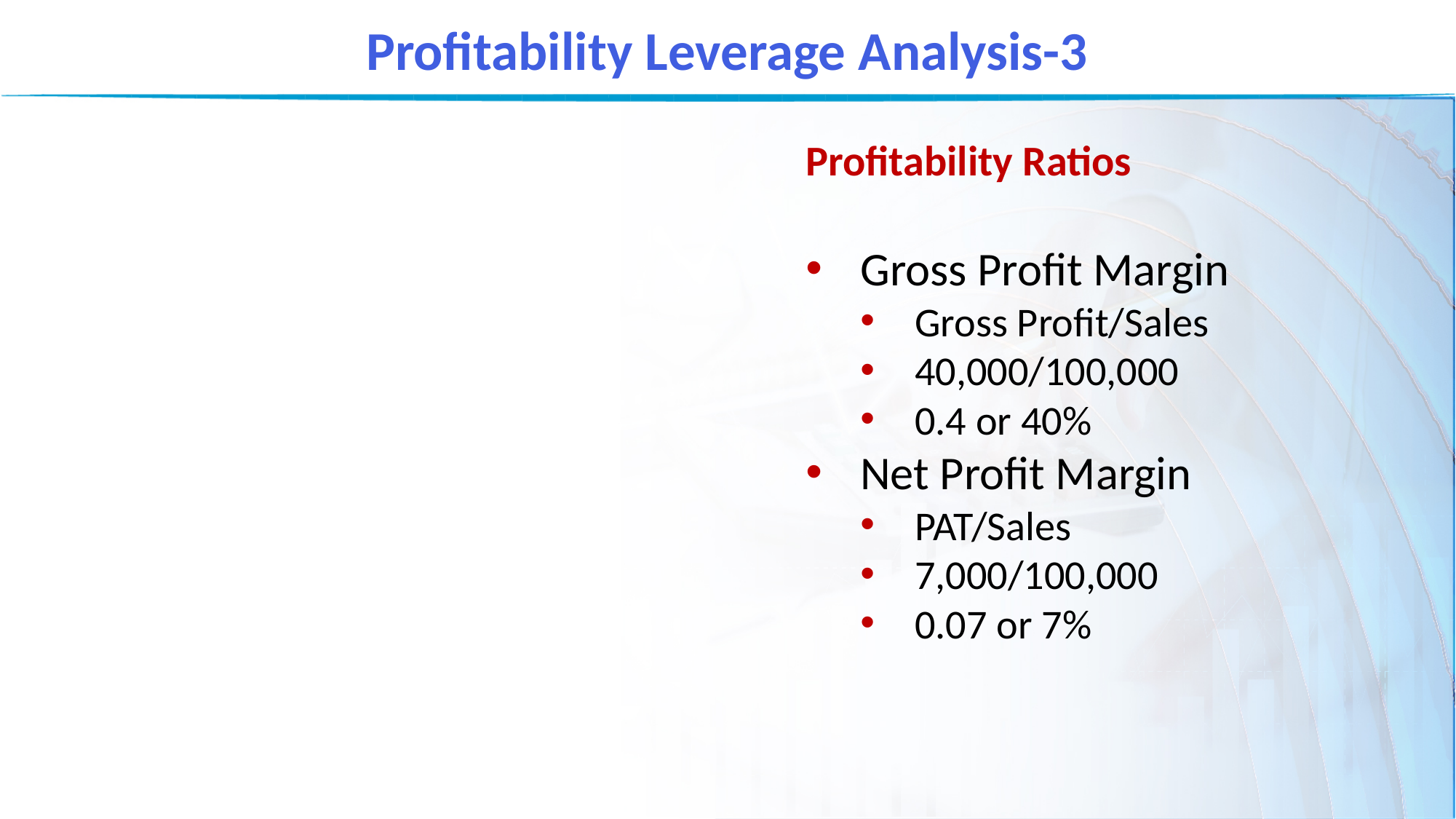

Profitability Leverage Analysis-3
Profitability Ratios

Gross Profit Margin
Gross Profit/Sales
40,000/100,000
0.4 or 40%
Net Profit Margin
PAT/Sales
7,000/100,000
0.07 or 7%